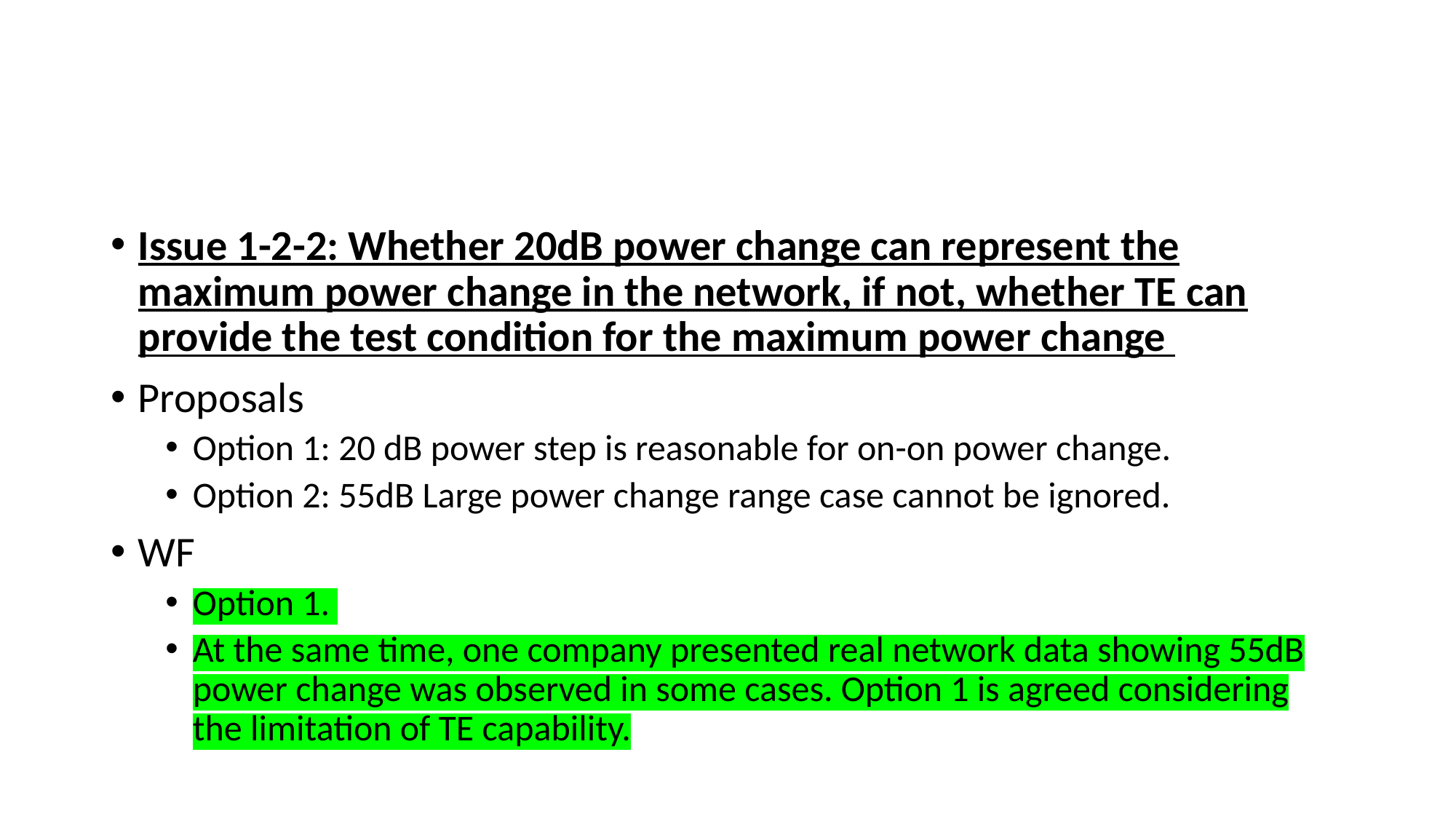

Issue 1-2-2: Whether 20dB power change can represent the maximum power change in the network, if not, whether TE can provide the test condition for the maximum power change
Proposals
Option 1: 20 dB power step is reasonable for on-on power change.
Option 2: 55dB Large power change range case cannot be ignored.
WF
Option 1.
At the same time, one company presented real network data showing 55dB power change was observed in some cases. Option 1 is agreed considering the limitation of TE capability.